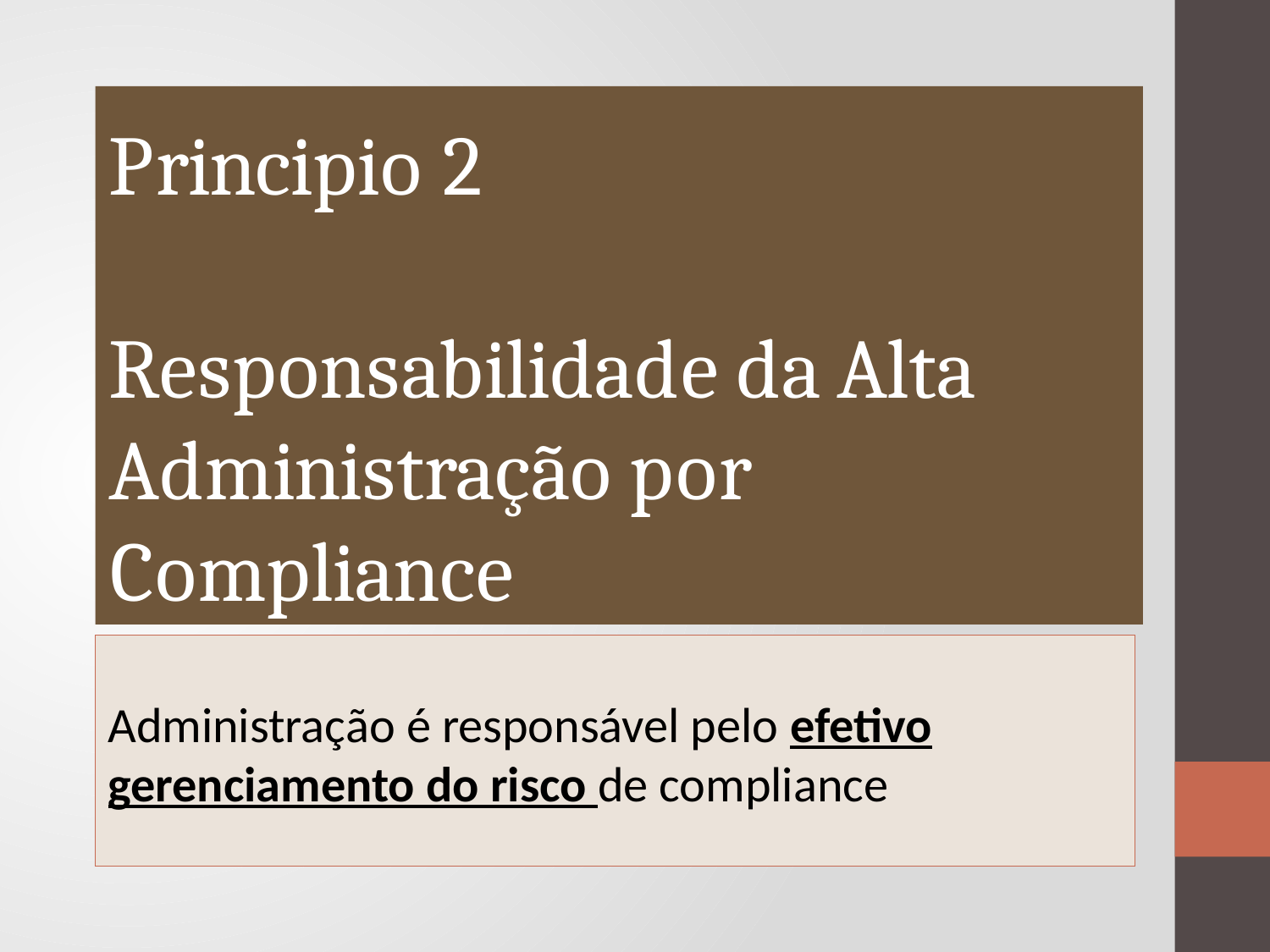

# Principio 2 Responsabilidade da Alta Administração por Compliance

Administração é responsável pelo efetivo gerenciamento do risco de compliance